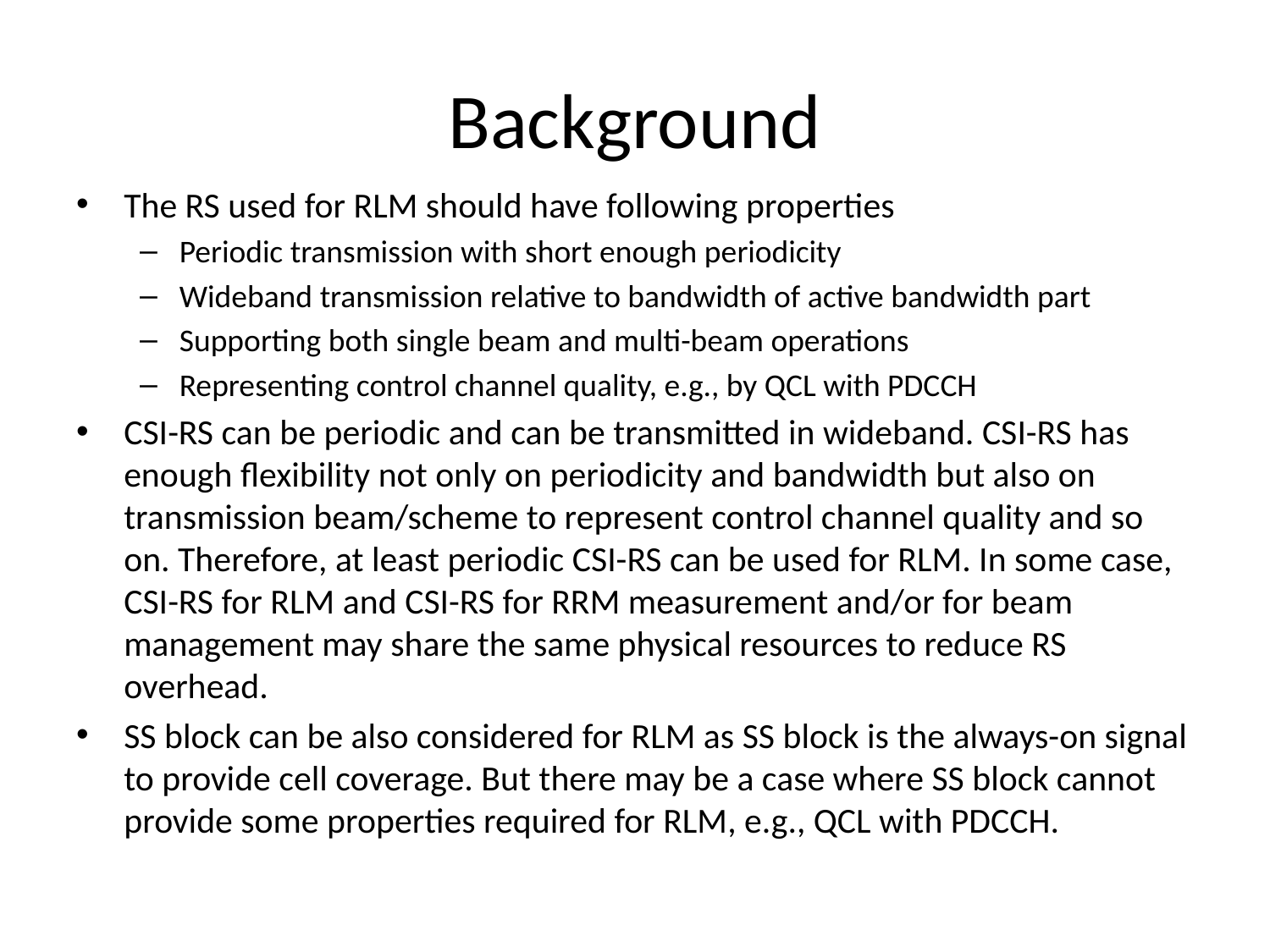

# Background
The RS used for RLM should have following properties
Periodic transmission with short enough periodicity
Wideband transmission relative to bandwidth of active bandwidth part
Supporting both single beam and multi-beam operations
Representing control channel quality, e.g., by QCL with PDCCH
CSI-RS can be periodic and can be transmitted in wideband. CSI-RS has enough flexibility not only on periodicity and bandwidth but also on transmission beam/scheme to represent control channel quality and so on. Therefore, at least periodic CSI-RS can be used for RLM. In some case, CSI-RS for RLM and CSI-RS for RRM measurement and/or for beam management may share the same physical resources to reduce RS overhead.
SS block can be also considered for RLM as SS block is the always-on signal to provide cell coverage. But there may be a case where SS block cannot provide some properties required for RLM, e.g., QCL with PDCCH.